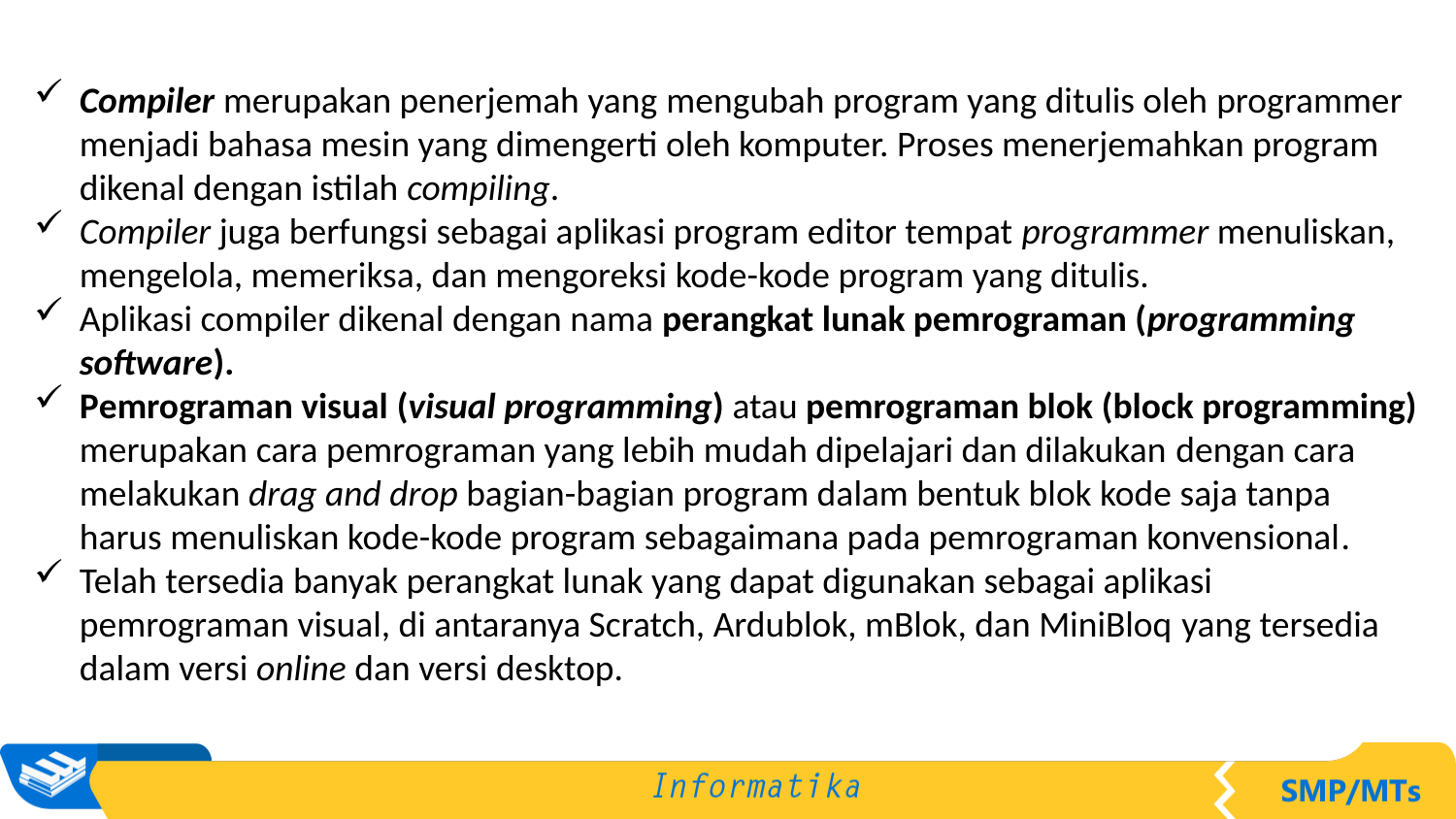

Compiler merupakan penerjemah yang mengubah program yang ditulis oleh programmer menjadi bahasa mesin yang dimengerti oleh komputer. Proses menerjemahkan program dikenal dengan istilah compiling.
Compiler juga berfungsi sebagai aplikasi program editor tempat programmer menuliskan, mengelola, memeriksa, dan mengoreksi kode-kode program yang ditulis.
Aplikasi compiler dikenal dengan nama perangkat lunak pemrograman (programming software).
Pemrograman visual (visual programming) atau pemrograman blok (block programming) merupakan cara pemrograman yang lebih mudah dipelajari dan dilakukan dengan cara melakukan drag and drop bagian-bagian program dalam bentuk blok kode saja tanpa harus menuliskan kode-kode program sebagaimana pada pemrograman konvensional.
Telah tersedia banyak perangkat lunak yang dapat digunakan sebagai aplikasi pemrograman visual, di antaranya Scratch, Ardublok, mBlok, dan MiniBloq yang tersedia dalam versi online dan versi desktop.